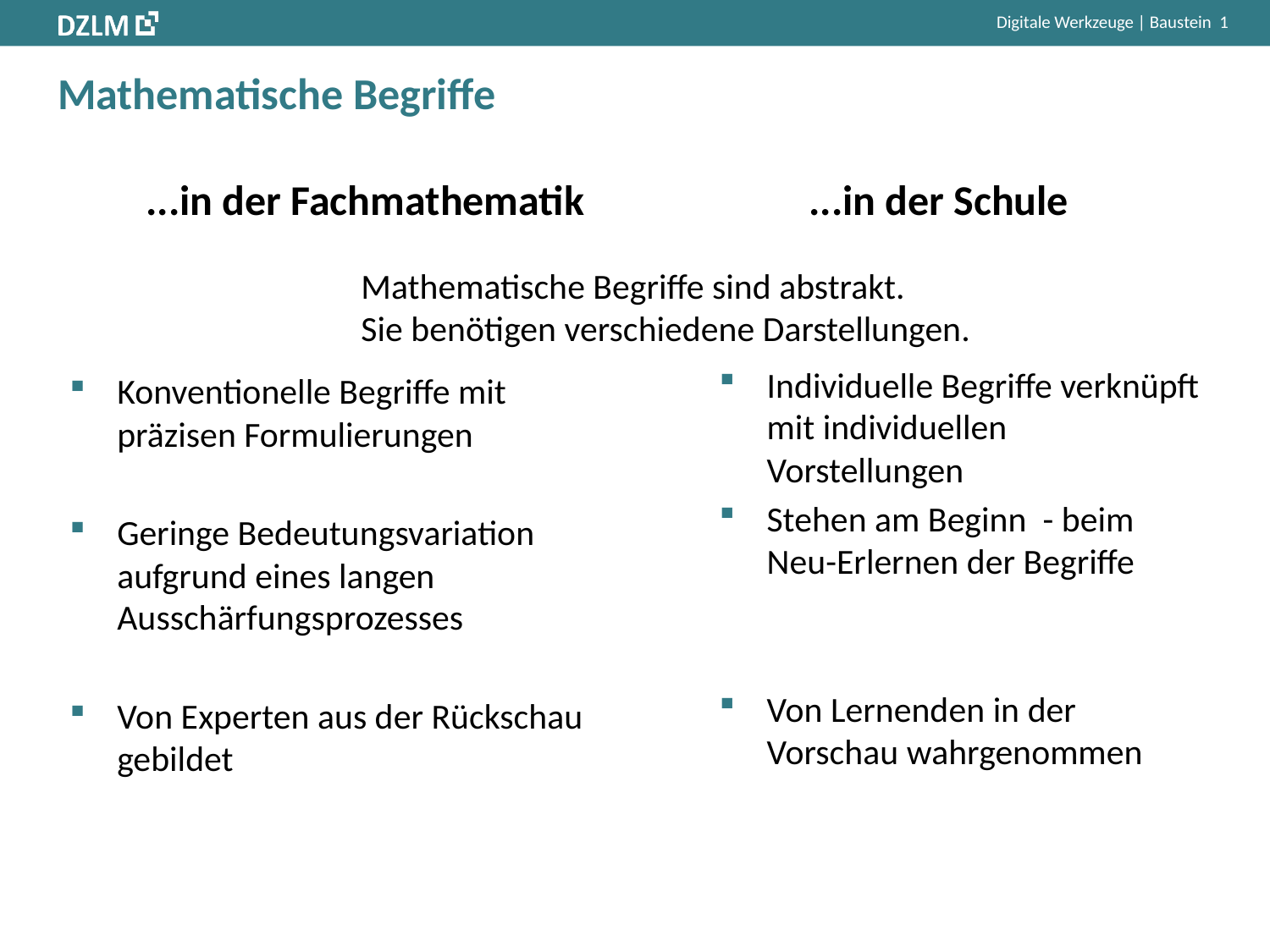

# Mathematische Begriffe
...in der Fachmathematik
...in der Schule
Mathematische Begriffe sind abstrakt.
Sie benötigen verschiedene Darstellungen.
Individuelle Begriffe verknüpft mit individuellen Vorstellungen
Stehen am Beginn  - beim Neu-Erlernen der Begriffe

Von Lernenden in der Vorschau wahrgenommen

Konventionelle Begriffe mit präzisen Formulierungen

Geringe Bedeutungsvariation aufgrund eines langen Ausschärfungsprozesses

Von Experten aus der Rückschau gebildet